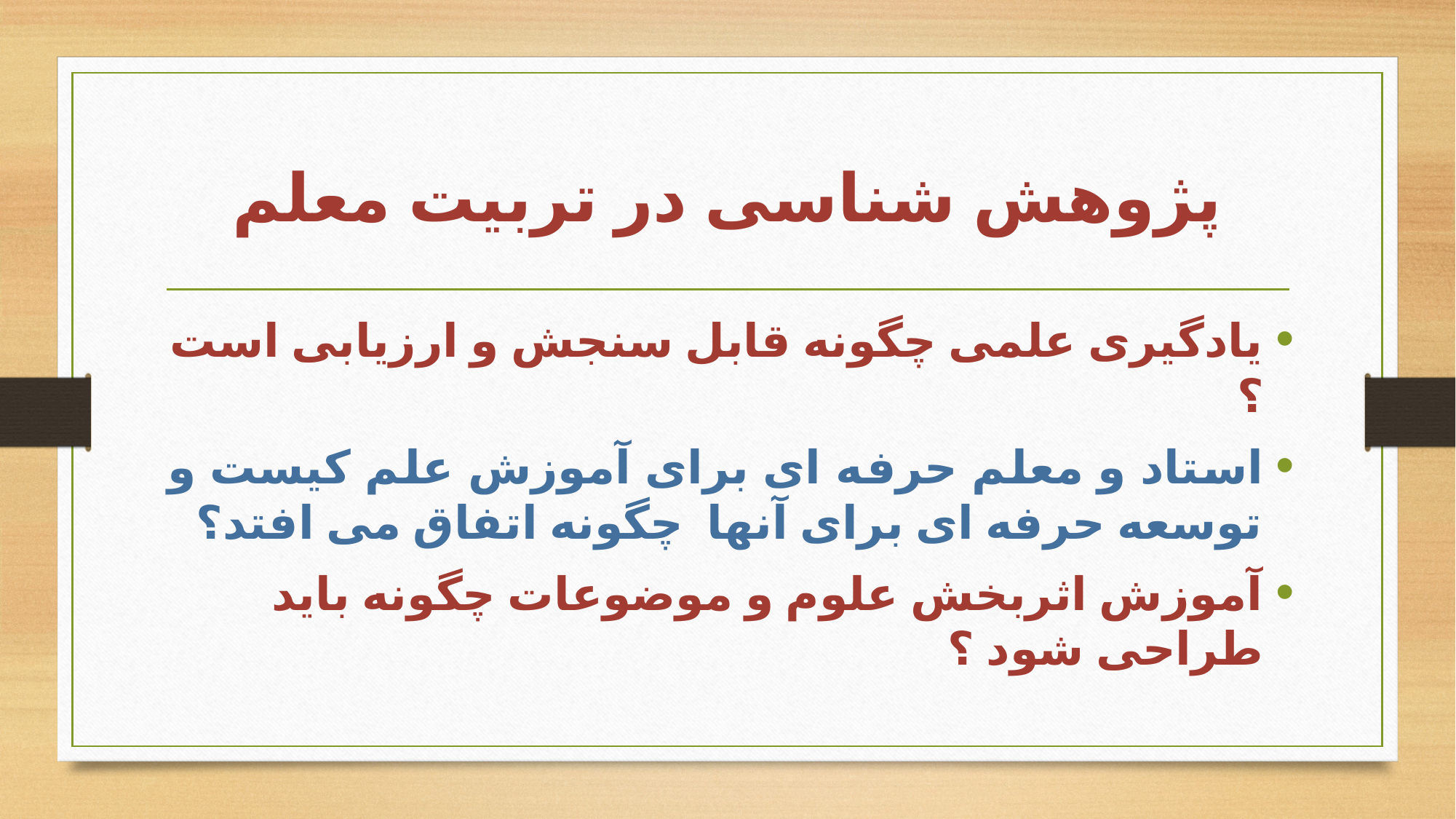

# پژوهش شناسی در تربیت معلم
یادگیری علمی چگونه قابل سنجش و ارزیابی است ؟
استاد و معلم حرفه ای برای آموزش علم کیست و توسعه حرفه ای برای آنها  چگونه اتفاق می افتد؟
آموزش اثربخش علوم و موضوعات چگونه باید طراحی شود ؟